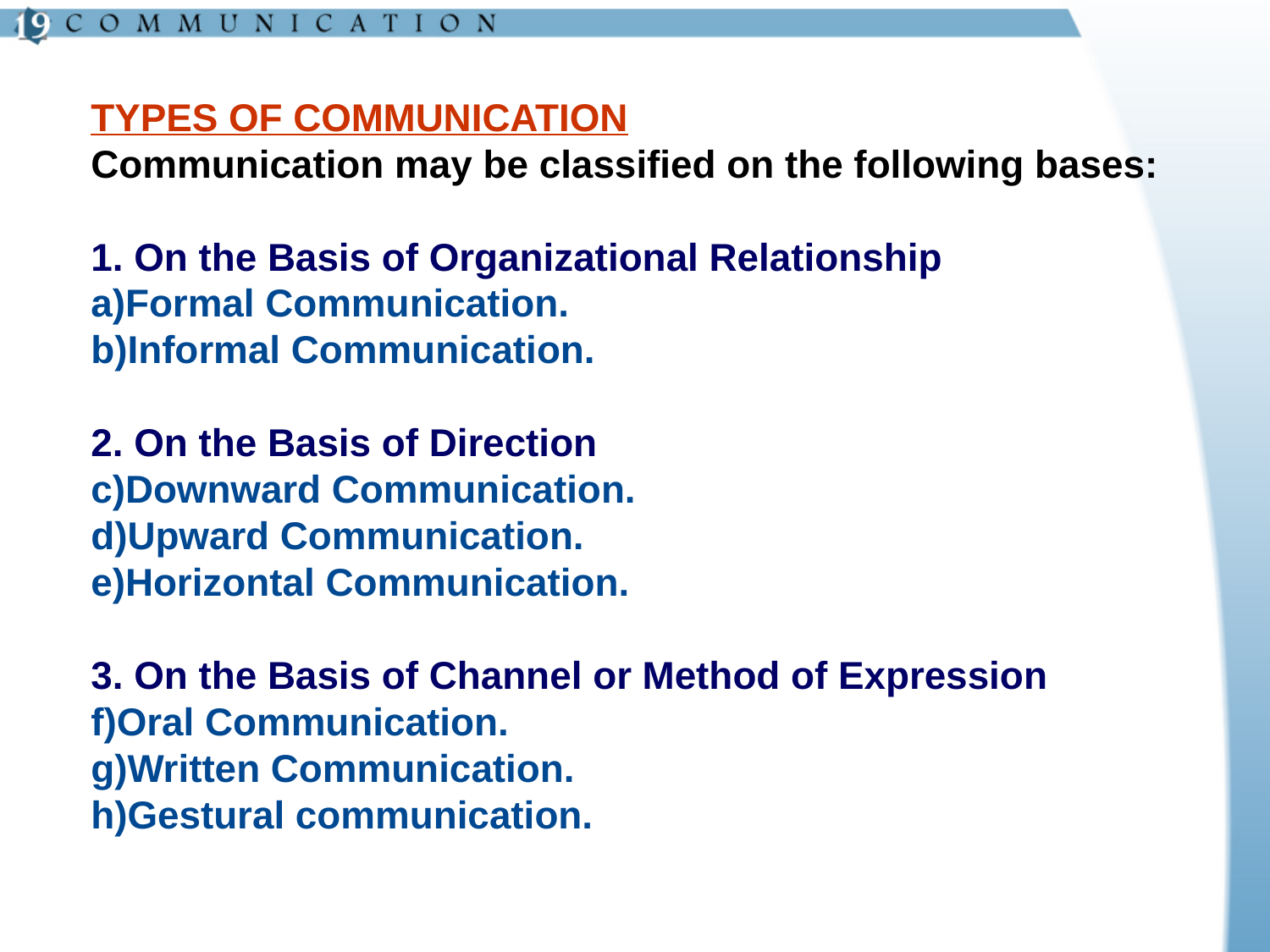

TYPES OF COMMUNICATION
Communication may be classified on the following bases:

1. On the Basis of Organizational Relationship
Formal Communication.
Informal Communication.

2. On the Basis of Direction
Downward Communication.
Upward Communication.
Horizontal Communication.

3. On the Basis of Channel or Method of Expression
Oral Communication.
Written Communication.
Gestural communication.